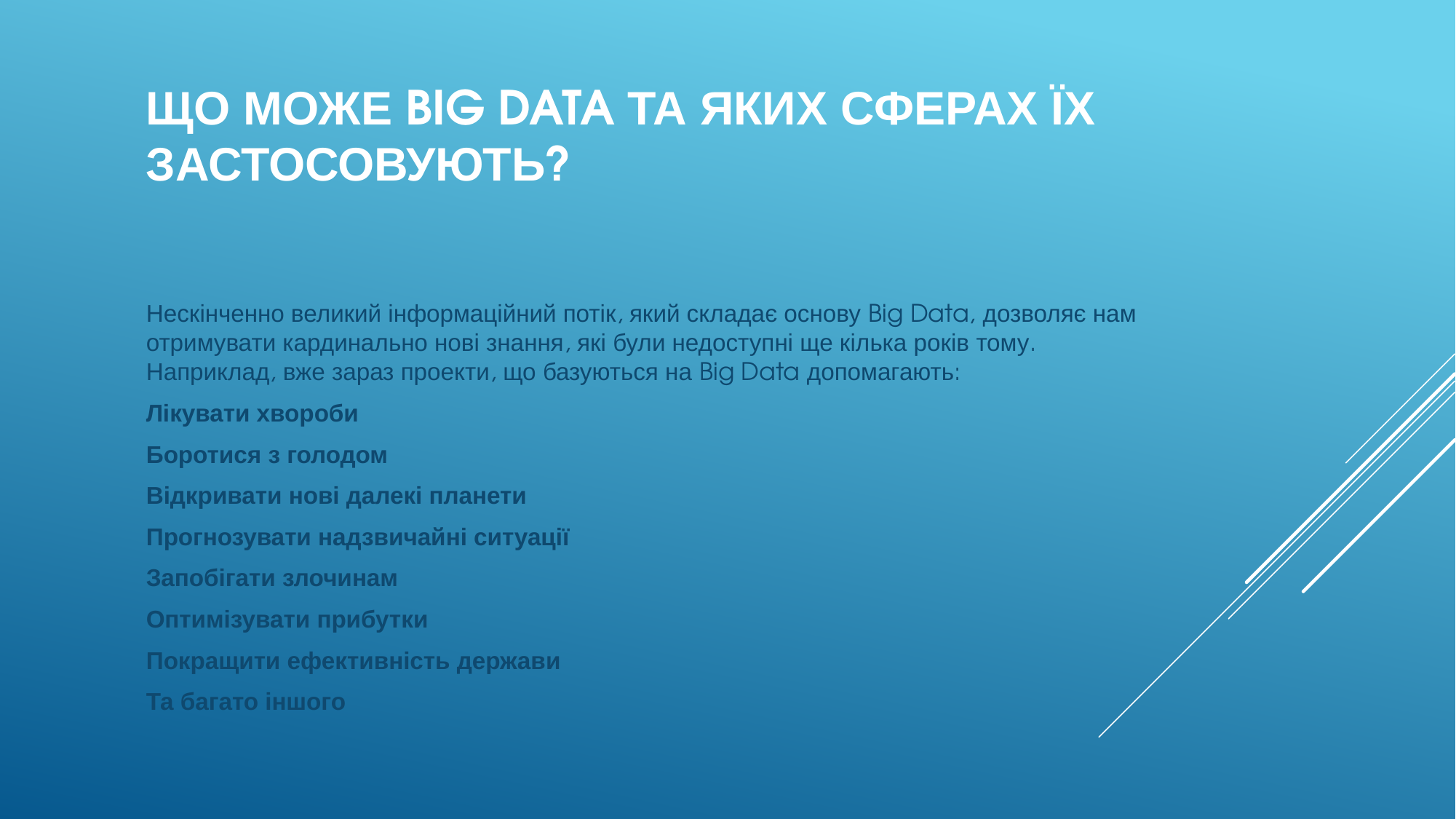

# Що може Big Data та яких сферах їх застосовують?
Нескінченно великий інформаційний потік, який складає основу Big Data, дозволяє нам отримувати кардинально нові знання, які були недоступні ще кілька років тому. Наприклад, вже зараз проекти, що базуються на Big Data допомагають:
Лікувати хвороби
Боротися з голодом
Відкривати нові далекі планети
Прогнозувати надзвичайні ситуації
Запобігати злочинам
Оптимізувати прибутки
Покращити ефективність держави
Та багато іншого